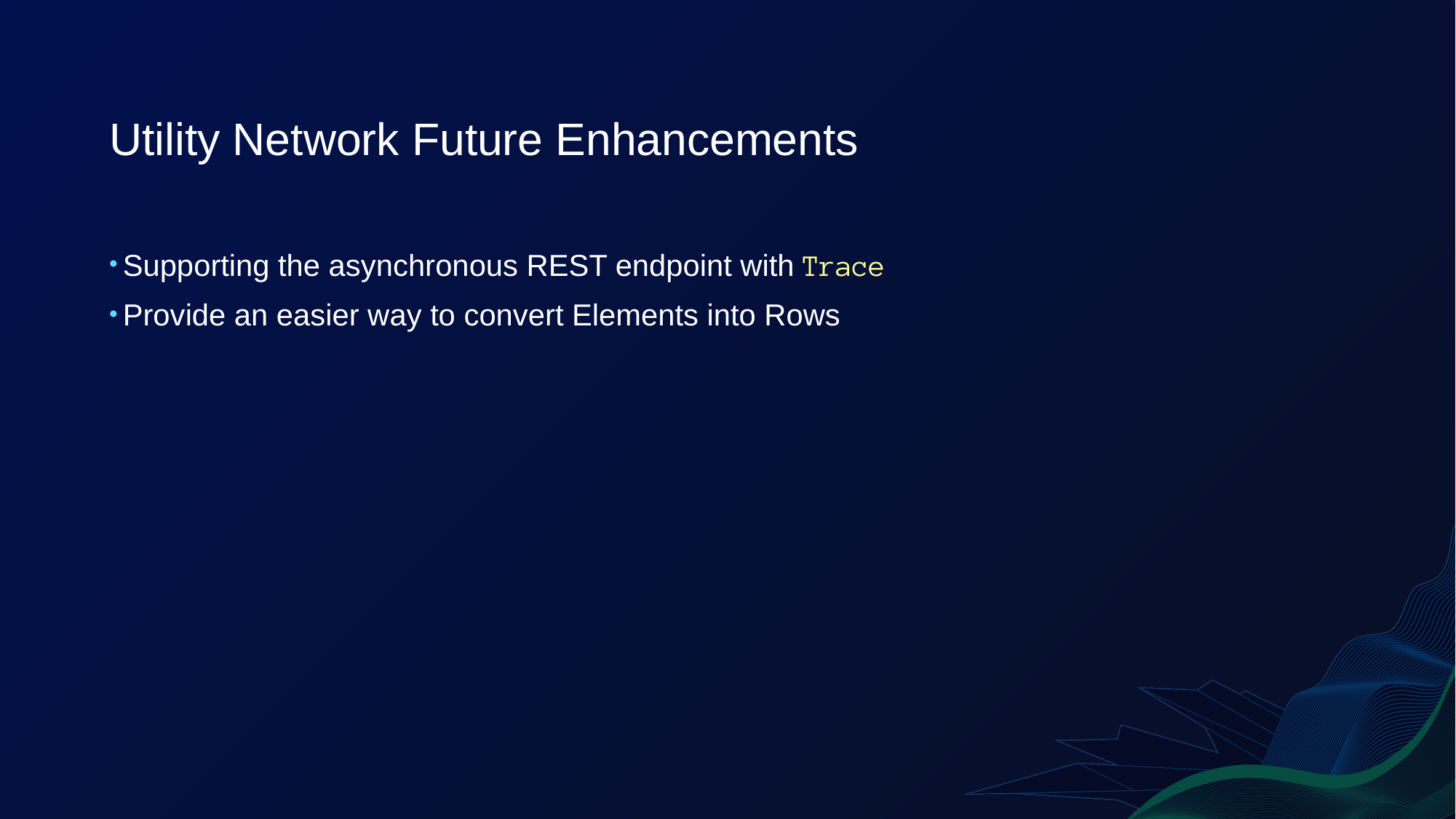

# Utility Network Future Enhancements
Supporting the asynchronous REST endpoint with Trace
Provide an easier way to convert Elements into Rows